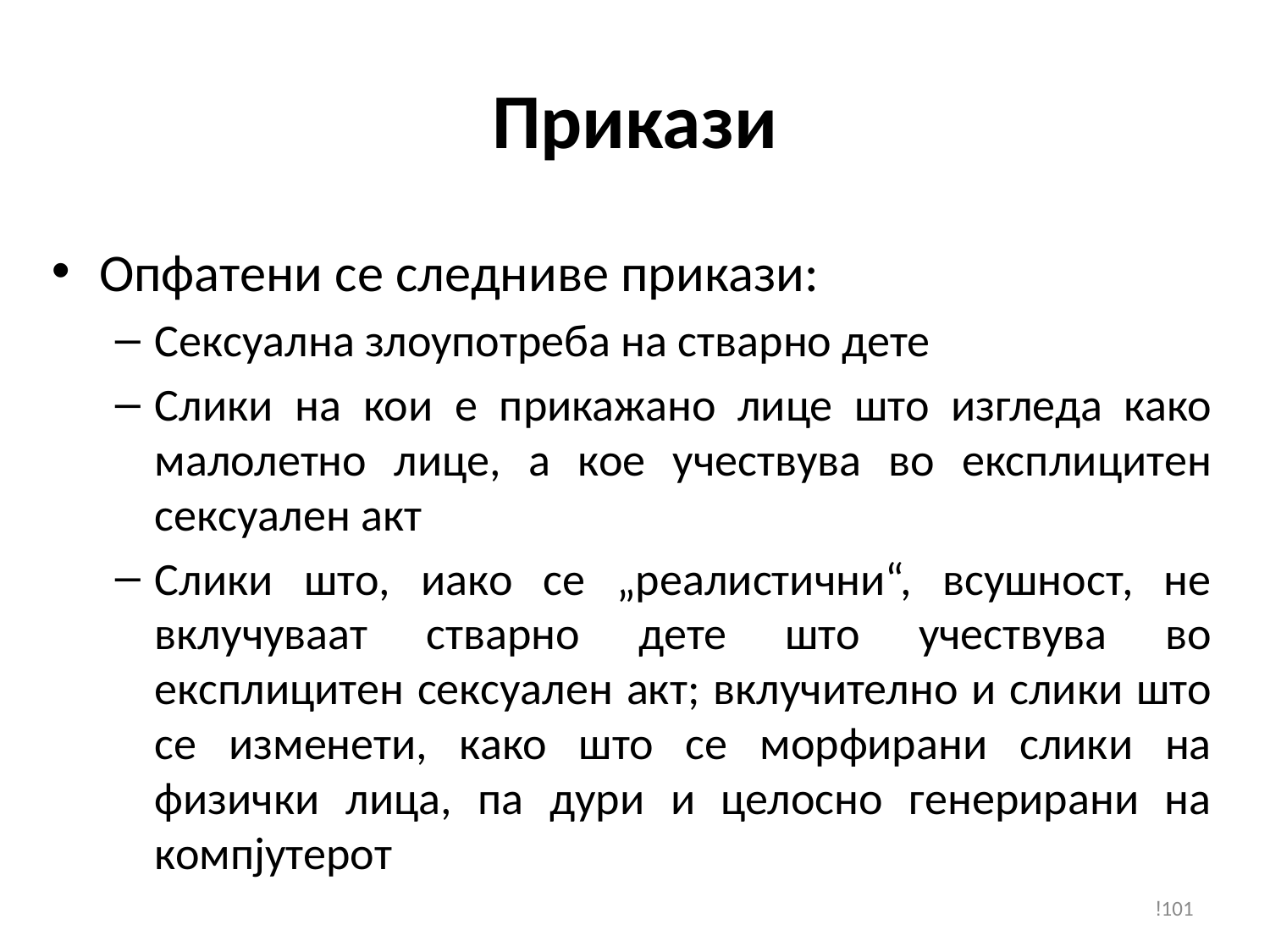

# Прикази
Опфатени се следниве прикази:
Сексуална злоупотреба на стварно дете
Слики на кои е прикажано лице што изгледа како малолетно лице, а кое учествува во експлицитен сексуален акт
Слики што, иако се „реалистични“, всушност, не вклучуваат стварно дете што учествува во експлицитен сексуален акт; вклучително и слики што се изменети, како што се морфирани слики на физички лица, па дури и целосно генерирани на компјутерот

!101